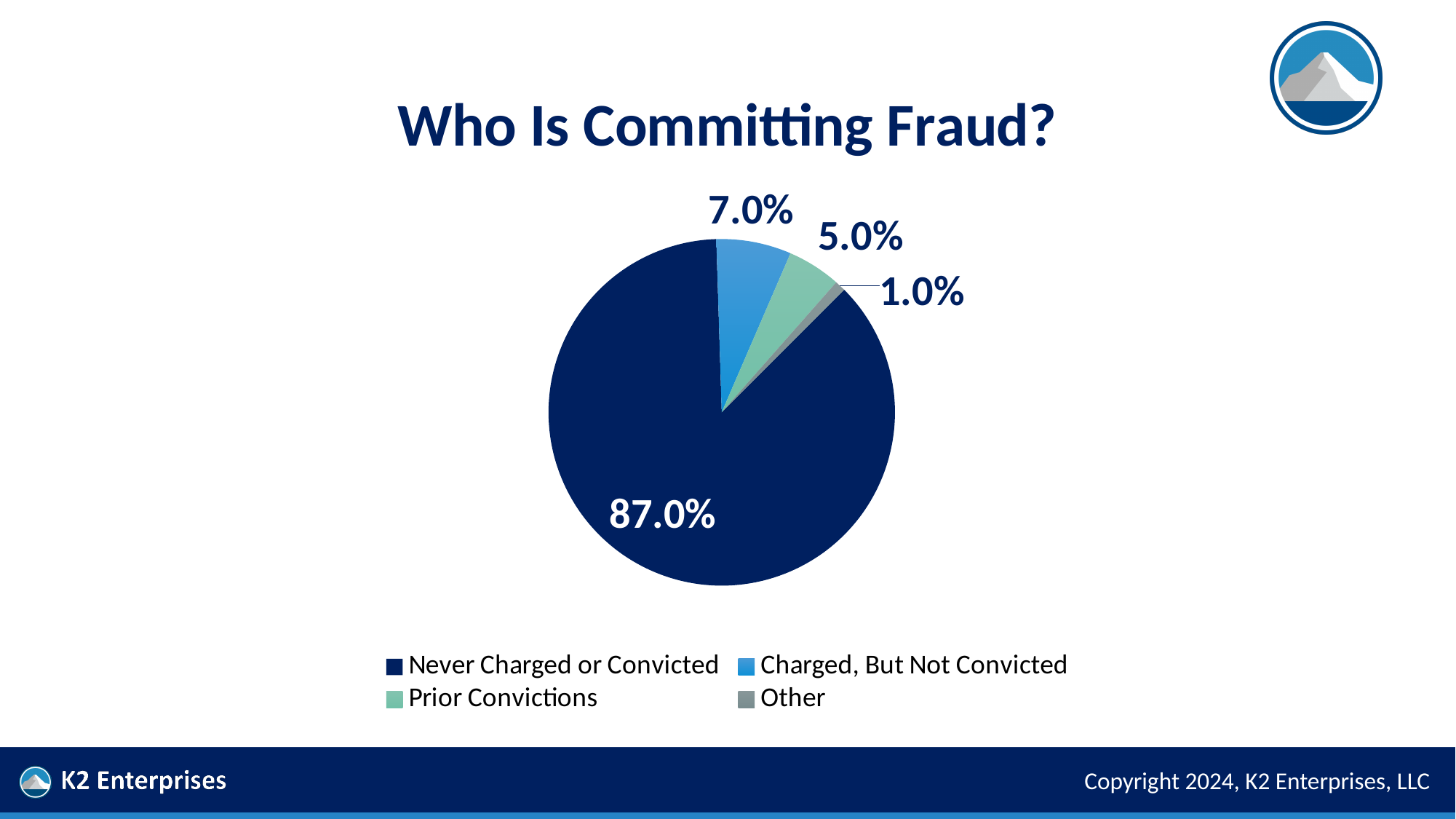

### Chart: Who Is Committing Fraud?

| Category | Perpetrator's Employment History |
|---|---|
| Never Charged or Convicted | 0.87 |
| Charged, But Not Convicted | 0.07 |
| Prior Convictions | 0.05 |
| Other | 0.01 |